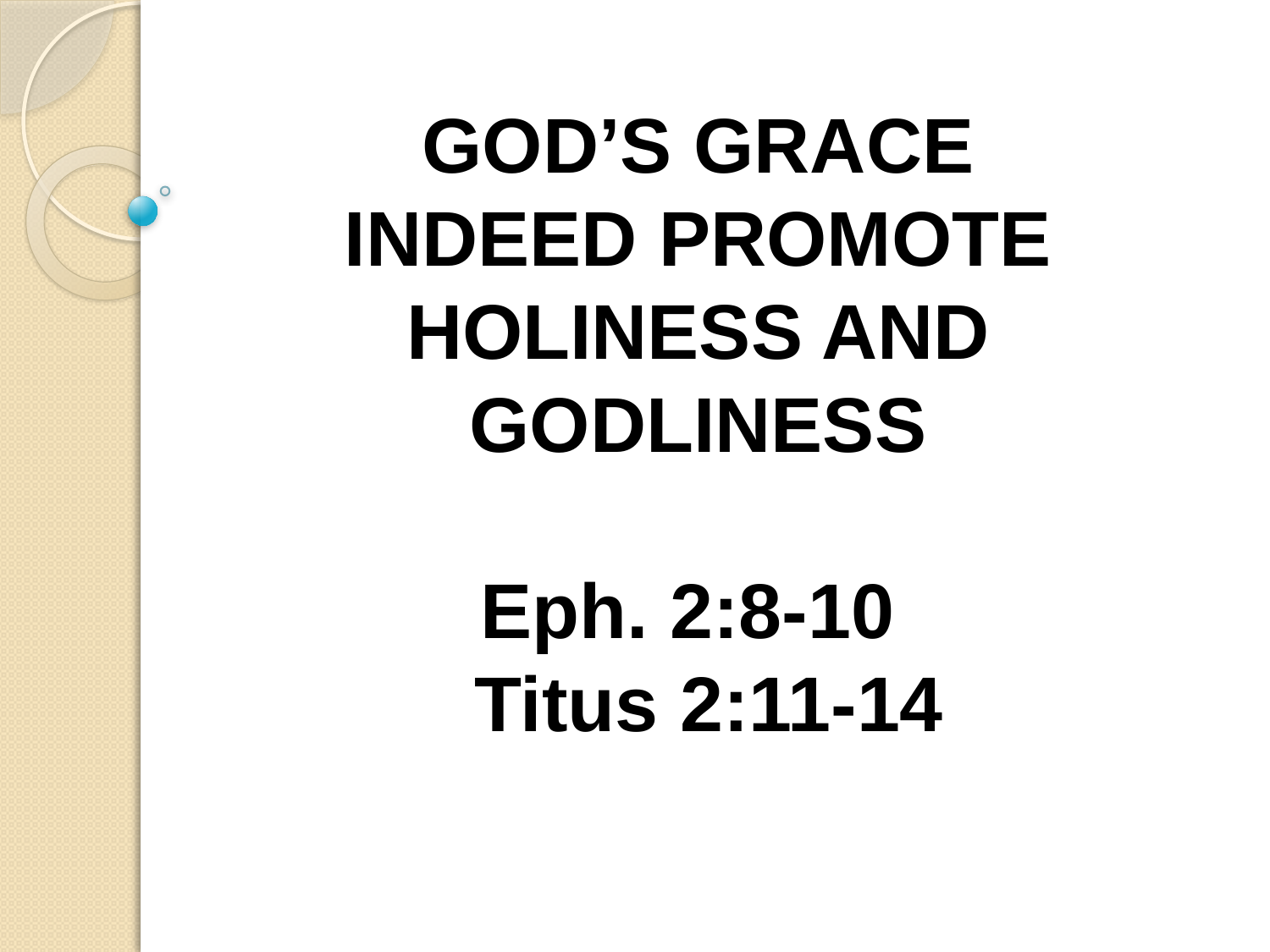

GOD’S GRACE INDEED PROMOTE HOLINESS AND GODLINESS

Eph. 2:8-10
 Titus 2:11-14